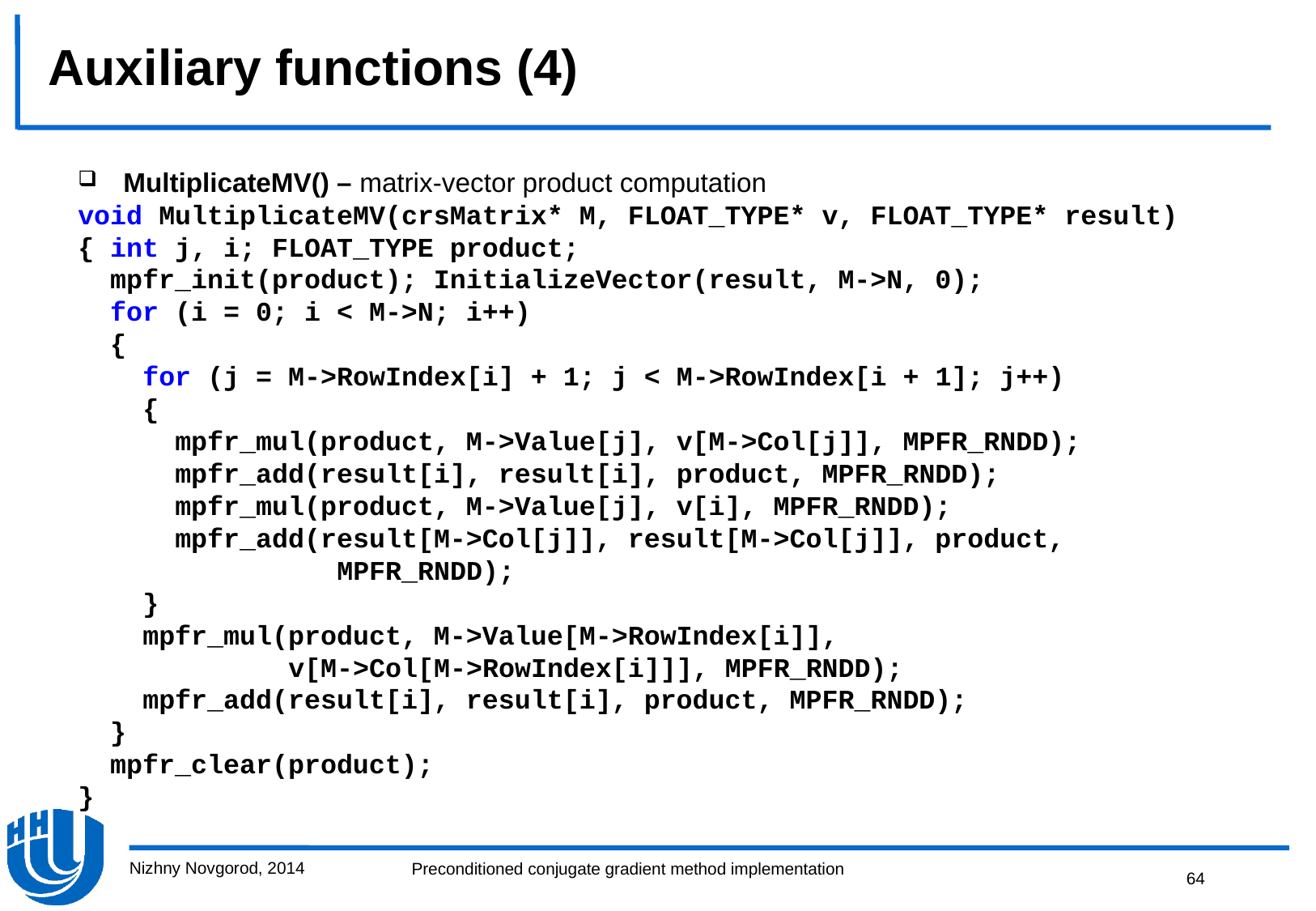

# Auxiliary functions (4)
MultiplicateMV() – matrix-vector product computation
void MultiplicateMV(crsMatrix* M, FLOAT_TYPE* v, FLOAT_TYPE* result)
{ int j, i; FLOAT_TYPE product;
  mpfr_init(product); InitializeVector(result, M->N, 0);
  for (i = 0; i < M->N; i++)
  {
    for (j = M->RowIndex[i] + 1; j < M->RowIndex[i + 1]; j++)
    {
      mpfr_mul(product, M->Value[j], v[M->Col[j]], MPFR_RNDD);
      mpfr_add(result[i], result[i], product, MPFR_RNDD);
      mpfr_mul(product, M->Value[j], v[i], MPFR_RNDD);
      mpfr_add(result[M->Col[j]], result[M->Col[j]], product,
                MPFR_RNDD);
    }
    mpfr_mul(product, M->Value[M->RowIndex[i]],
             v[M->Col[M->RowIndex[i]]], MPFR_RNDD);
    mpfr_add(result[i], result[i], product, MPFR_RNDD);
  }
  mpfr_clear(product);
}

Nizhny Novgorod, 2014
64
Preconditioned conjugate gradient method implementation